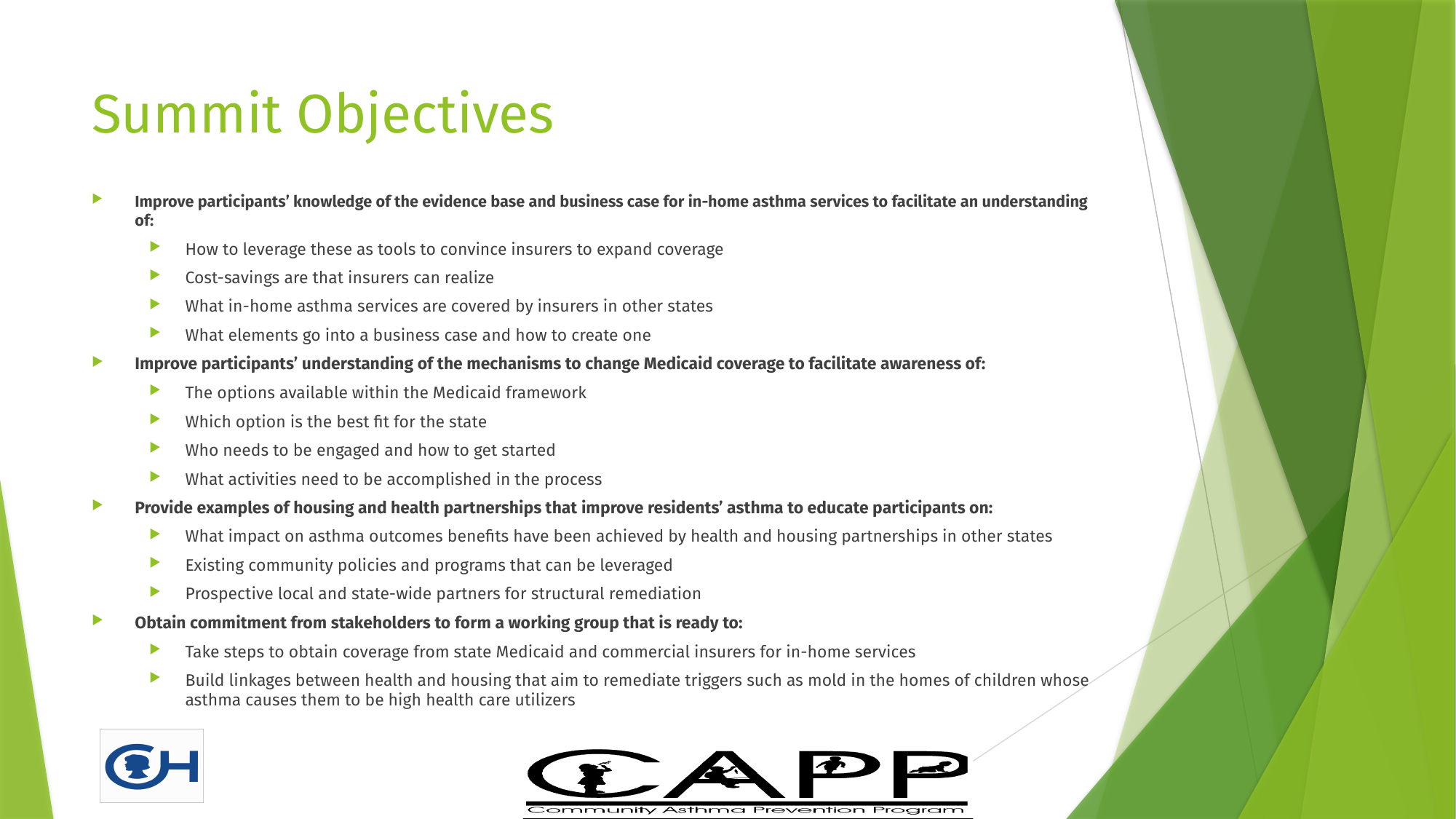

# Summit Objectives
Improve participants’ knowledge of the evidence base and business case for in-home asthma services to facilitate an understanding of:
How to leverage these as tools to convince insurers to expand coverage
Cost-savings are that insurers can realize
What in-home asthma services are covered by insurers in other states
What elements go into a business case and how to create one
Improve participants’ understanding of the mechanisms to change Medicaid coverage to facilitate awareness of:
The options available within the Medicaid framework
Which option is the best fit for the state
Who needs to be engaged and how to get started
What activities need to be accomplished in the process
Provide examples of housing and health partnerships that improve residents’ asthma to educate participants on:
What impact on asthma outcomes benefits have been achieved by health and housing partnerships in other states
Existing community policies and programs that can be leveraged
Prospective local and state-wide partners for structural remediation
Obtain commitment from stakeholders to form a working group that is ready to:
Take steps to obtain coverage from state Medicaid and commercial insurers for in-home services
Build linkages between health and housing that aim to remediate triggers such as mold in the homes of children whose asthma causes them to be high health care utilizers